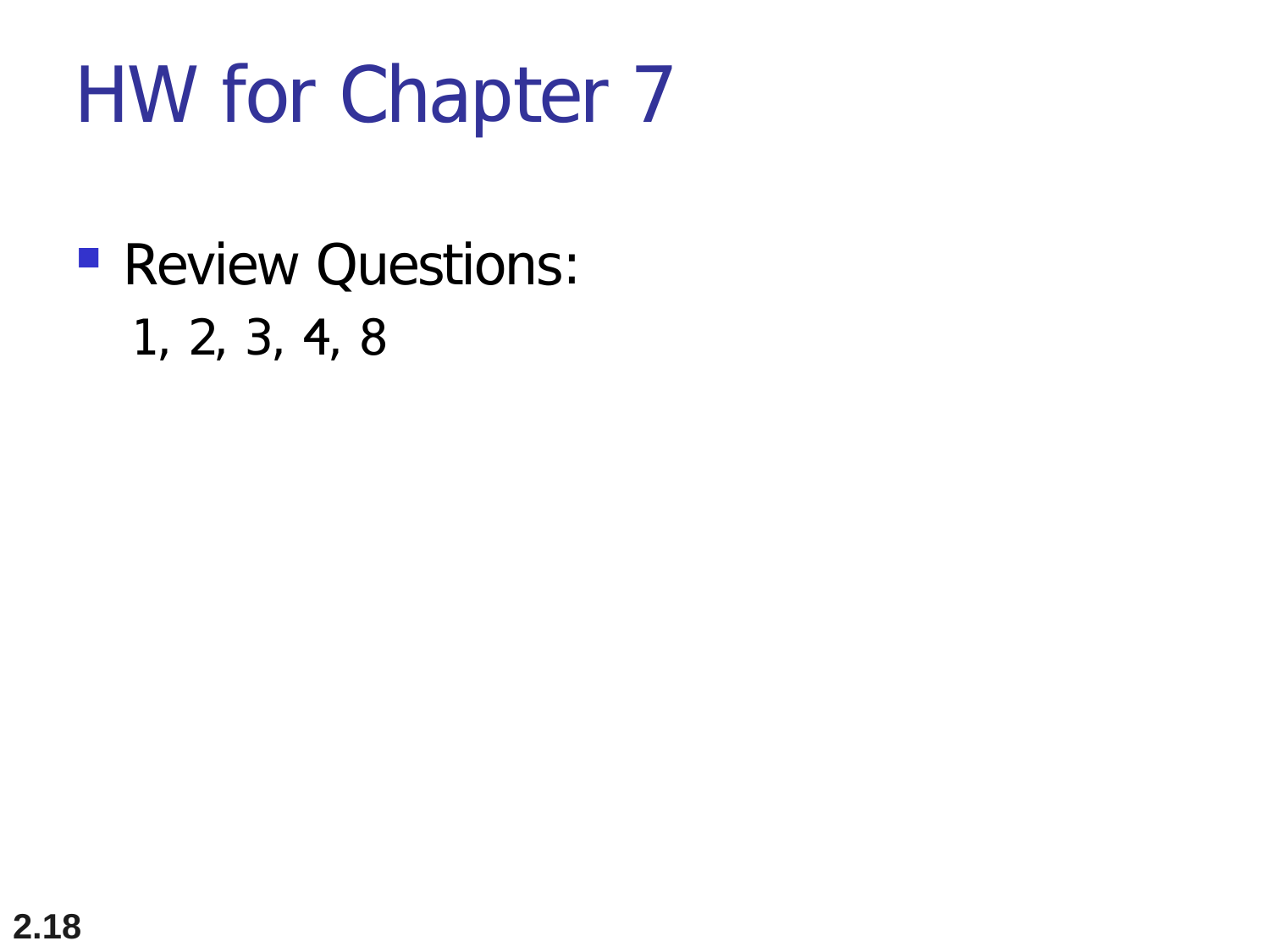

# HW for Chapter 7
Review Questions:
1, 2, 3, 4, 8
2.18